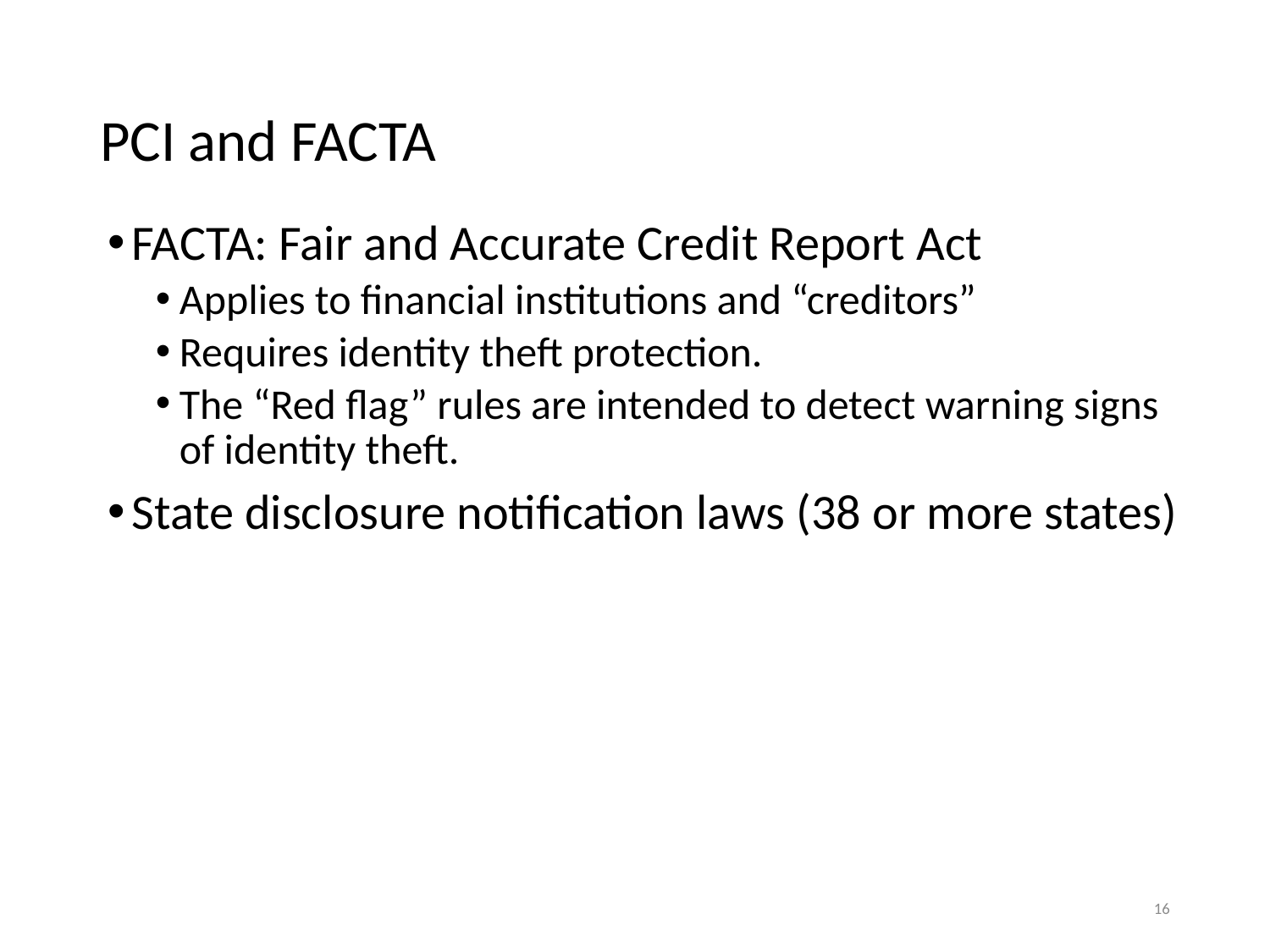

# PCI and FACTA
FACTA: Fair and Accurate Credit Report Act
Applies to financial institutions and “creditors”
Requires identity theft protection.
The “Red flag” rules are intended to detect warning signs of identity theft.
State disclosure notification laws (38 or more states)
16